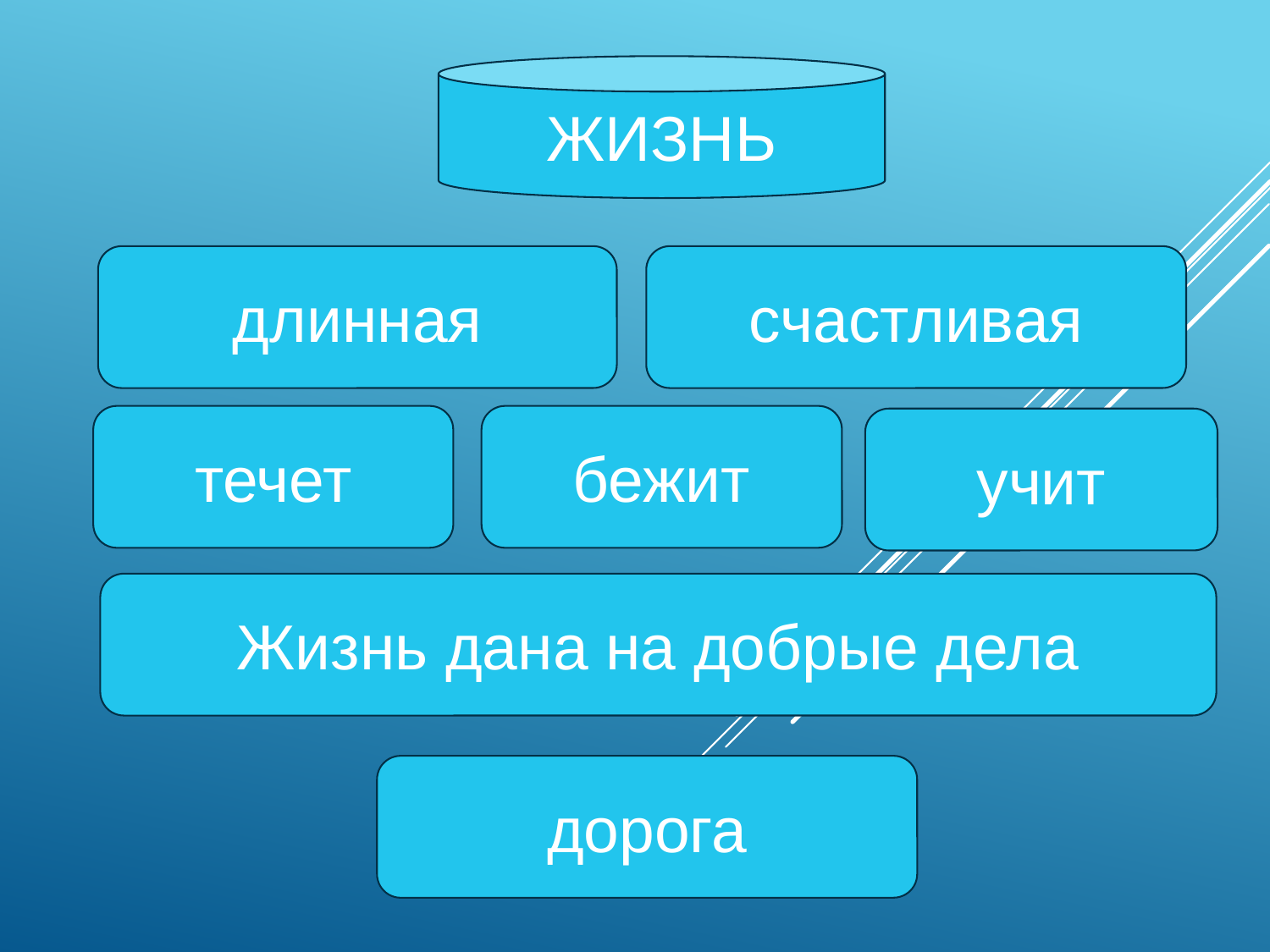

ЖИЗНЬ
длинная
счастливая
течет
бежит
учит
Жизнь дана на добрые дела
дорога